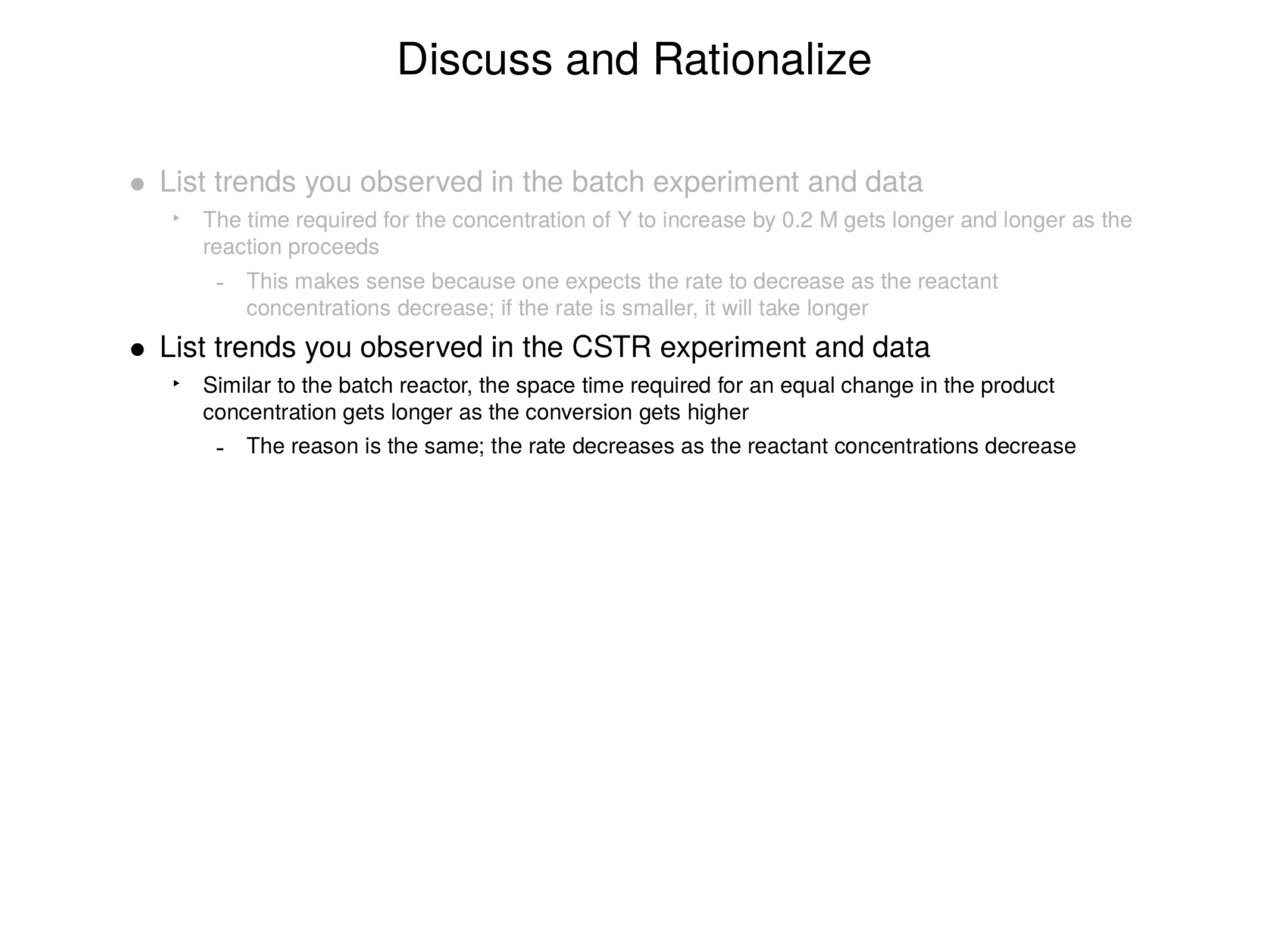

# Discuss and Rationalize
List trends you observed in the batch experiment and data
The time required for the concentration of Y to increase by 0.2 M gets longer and longer as the reaction proceeds
This makes sense because one expects the rate to decrease as the reactant concentrations decrease; if the rate is smaller, it will take longer
List trends you observed in the CSTR experiment and data
Similar to the batch reactor, the space time required for an equal change in the product concentration gets longer as the conversion gets higher
The reason is the same; the rate decreases as the reactant concentrations decrease